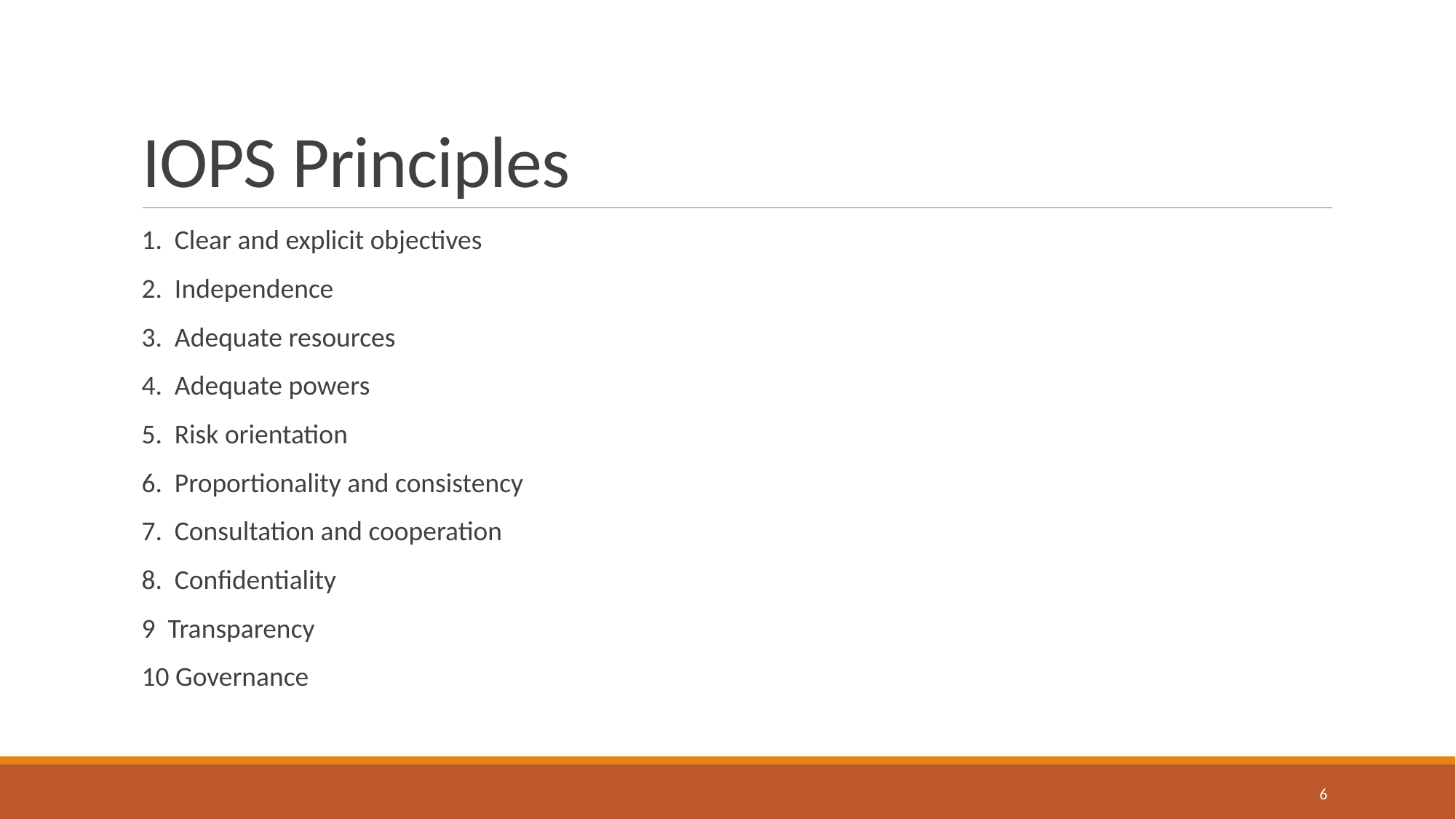

# IOPS Principles
1.  Clear and explicit objectives
2.  Independence
3.  Adequate resources
4.  Adequate powers
5.  Risk orientation
6.  Proportionality and consistency
7.  Consultation and cooperation
8.  Confidentiality
9  Transparency
10 Governance

6